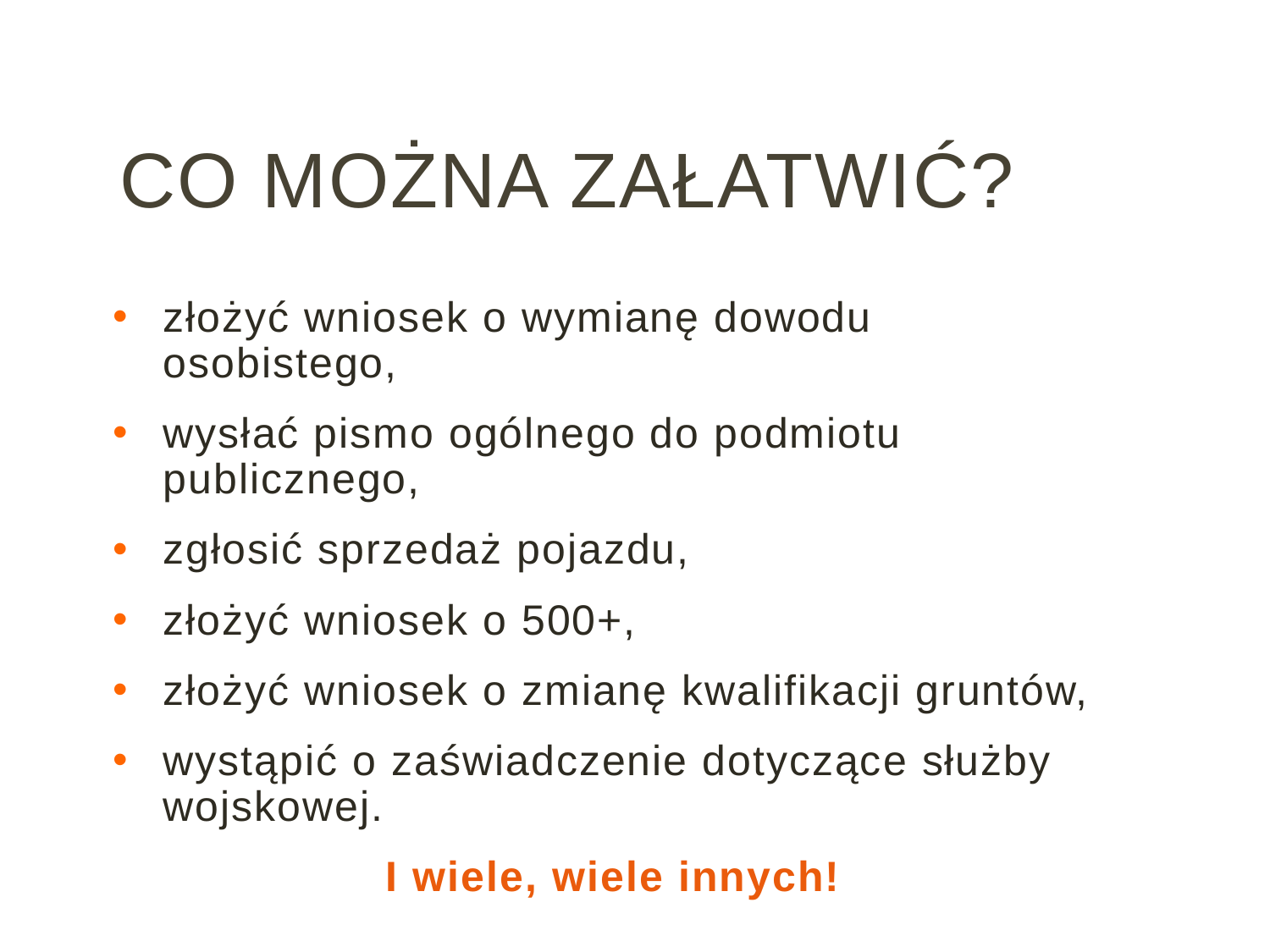

# Co można załatwić?
złożyć wniosek o wymianę dowodu osobistego,
wysłać pismo ogólnego do podmiotu publicznego,
zgłosić sprzedaż pojazdu,
złożyć wniosek o 500+,
złożyć wniosek o zmianę kwalifikacji gruntów,
wystąpić o zaświadczenie dotyczące służby wojskowej.
I wiele, wiele innych!